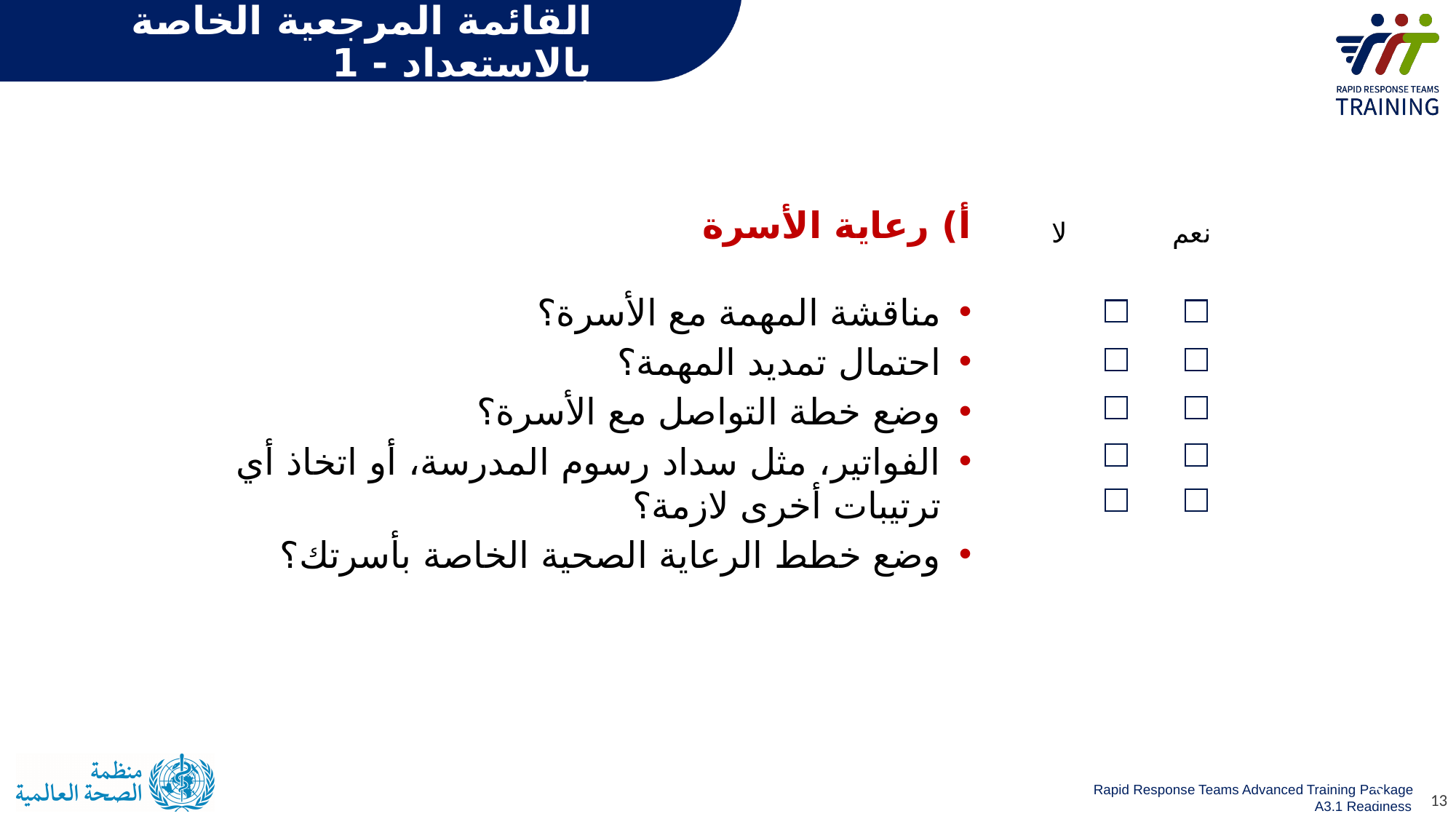

# القائمة المرجعية الخاصة بالاستعداد - 1
أ) رعاية الأسرة

مناقشة المهمة مع الأسرة؟
احتمال تمديد المهمة؟
وضع خطة التواصل مع الأسرة؟
الفواتير، مثل سداد رسوم المدرسة، أو اتخاذ أي ترتيبات أخرى لازمة؟
وضع خطط الرعاية الصحية الخاصة بأسرتك؟
نعم            لا

13